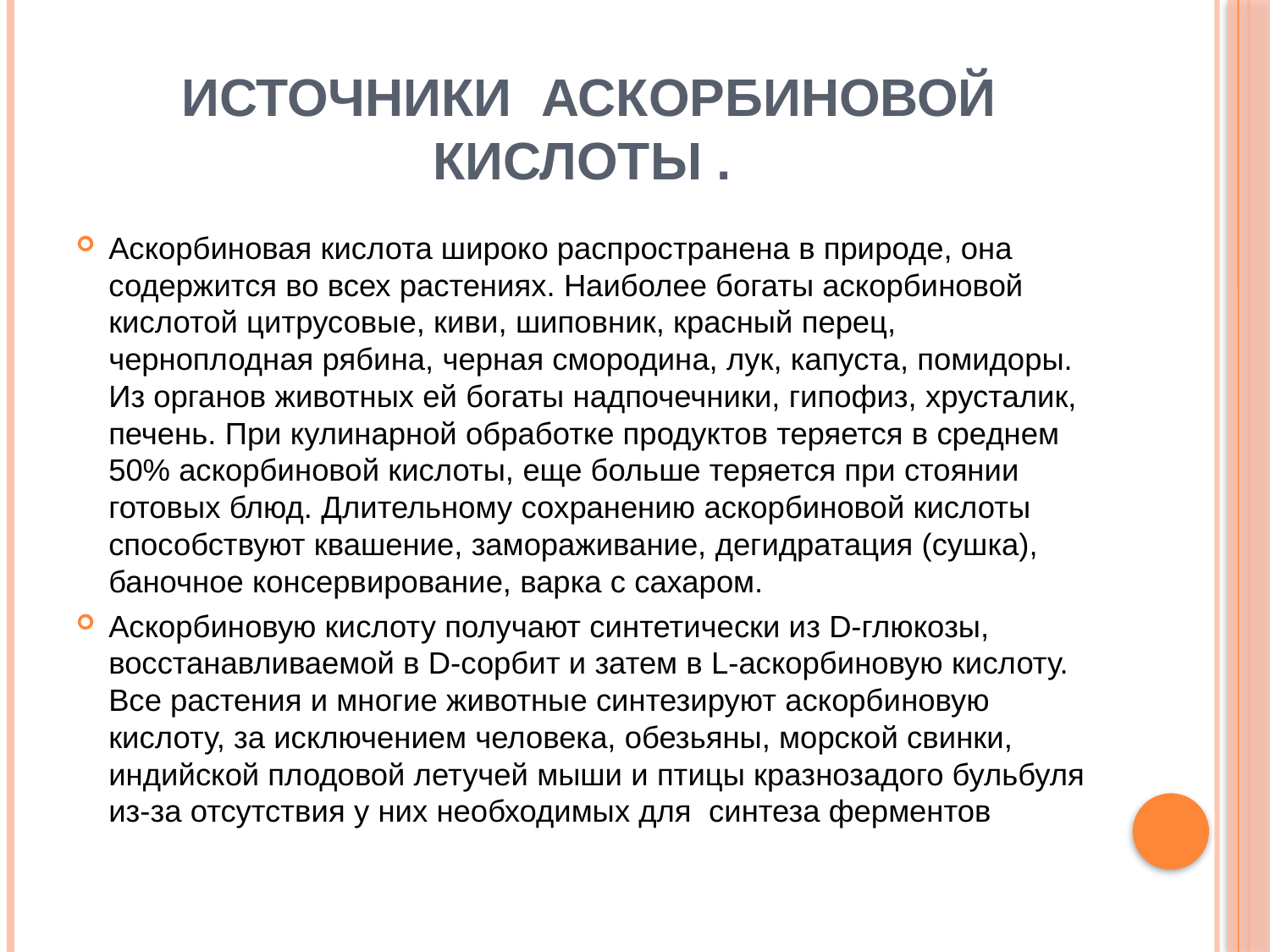

# Источники  аскорбиновой кислоты .
Аскорбиновая кислота широко распространена в природе, она содержится во всех растениях. Наиболее богаты аскорбиновой кислотой цитрусовые, киви, шиповник, красный перец, черноплодная рябина, черная смородина, лук, капуста, помидоры. Из органов животных ей богаты надпочечники, гипофиз, хрусталик, печень. При кулинарной обработке продуктов теряется в среднем 50% аскорбиновой кислоты, еще больше теряется при стоянии готовых блюд. Длительному сохранению аскорбиновой кислоты способствуют квашение, замораживание, дегидратация (сушка), баночное консервирование, варка с сахаром.
Аскорбиновую кислоту получают синтетически из D-глюкозы, восстанавливаемой в D-сорбит и затем в L-аскорбиновую кислоту. Все растения и многие животные синтезируют аскорбиновую кислоту, за исключением человека, обезьяны, морской свинки, индийской плодовой летучей мыши и птицы кразнозадого бульбуля из-за отсутствия у них необходимых для  синтеза ферментов